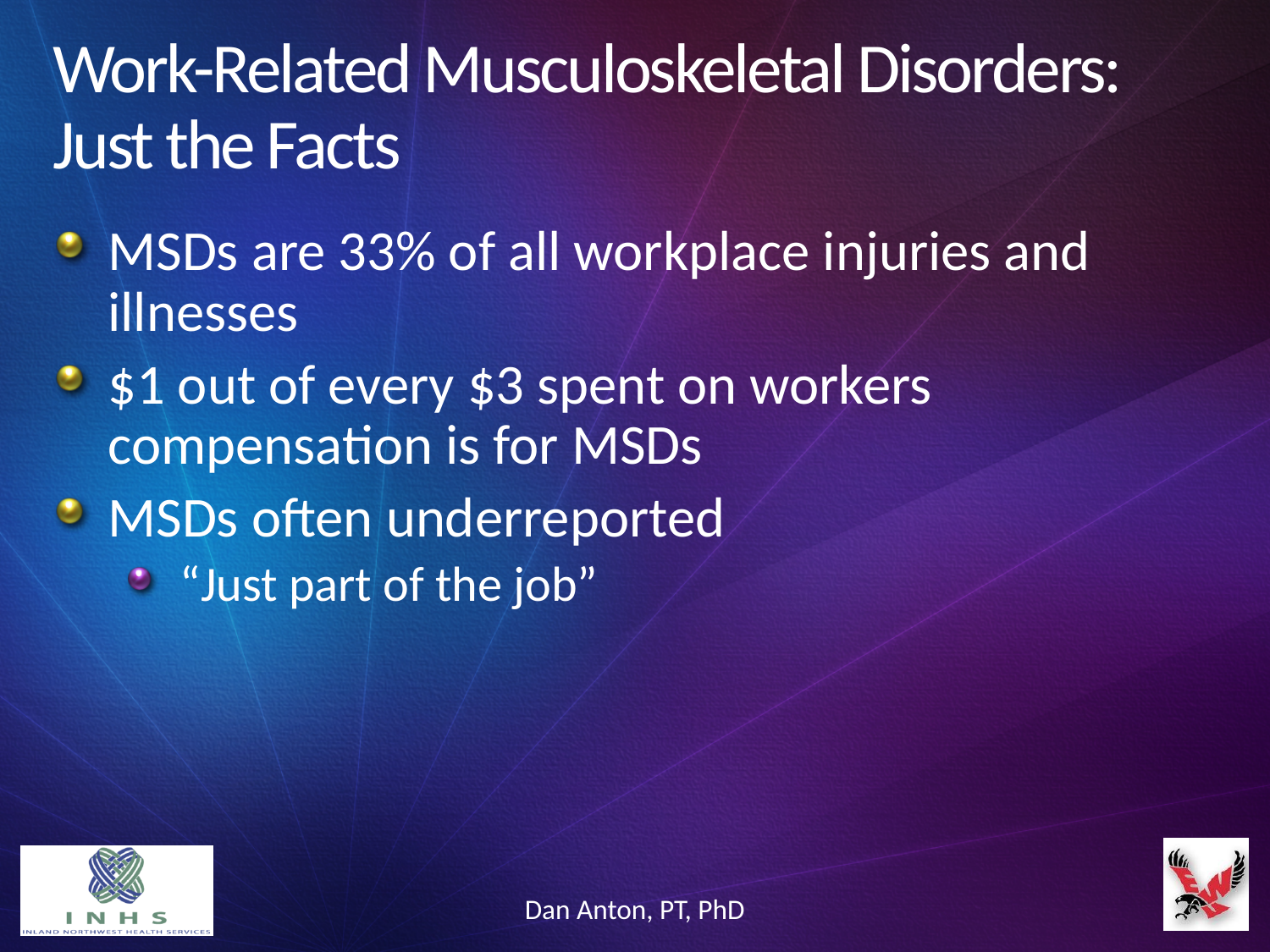

# Work-Related Musculoskeletal Disorders: Just the Facts
MSDs are 33% of all workplace injuries and illnesses
$1 out of every $3 spent on workers compensation is for MSDs
MSDs often underreported
“Just part of the job”

Dan Anton, PT, PhD